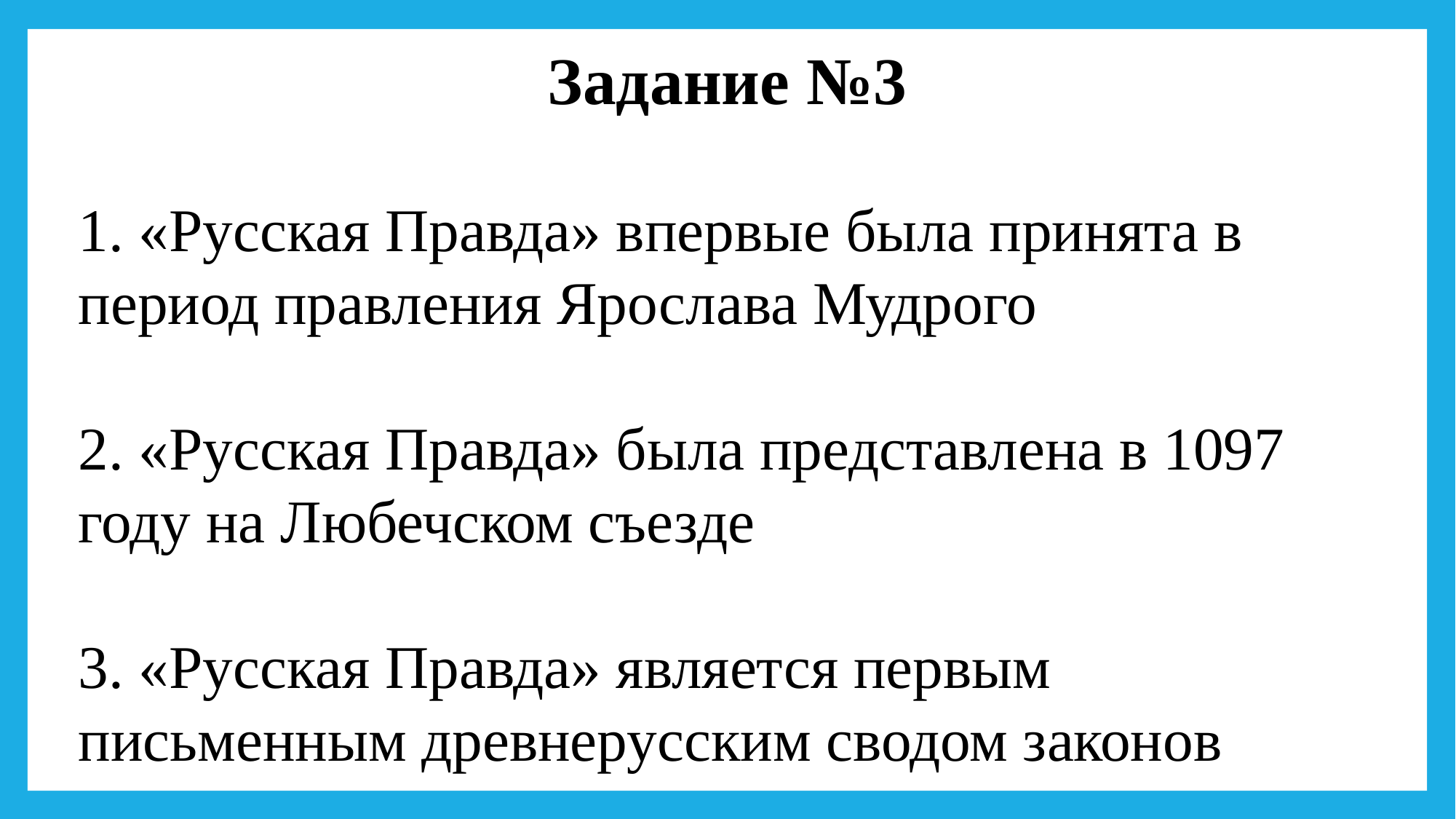

Задание №3

1. «Русская Правда» впервые была принята в
период правления Ярослава Мудрого

2. «Русская Правда» была представлена в 1097 году на Любечском съезде

3. «Русская Правда» является первым письменным древнерусским сводом законов